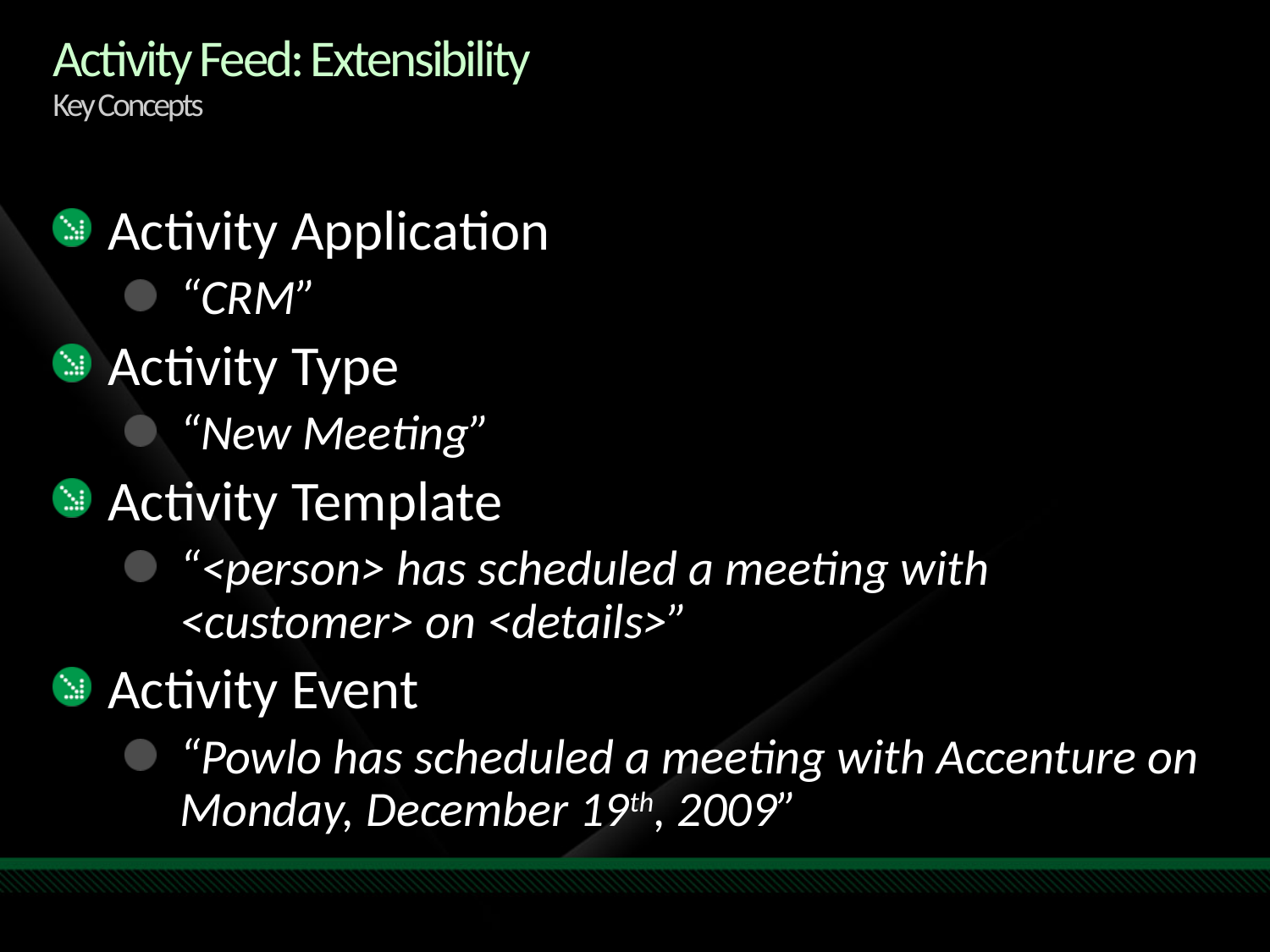

# Activity Feed: Extensibility Key Concepts
Activity Application
“CRM”
Activity Type
“New Meeting”
Activity Template
“<person> has scheduled a meeting with <customer> on <details>”
Activity Event
“Powlo has scheduled a meeting with Accenture on Monday, December 19th, 2009”